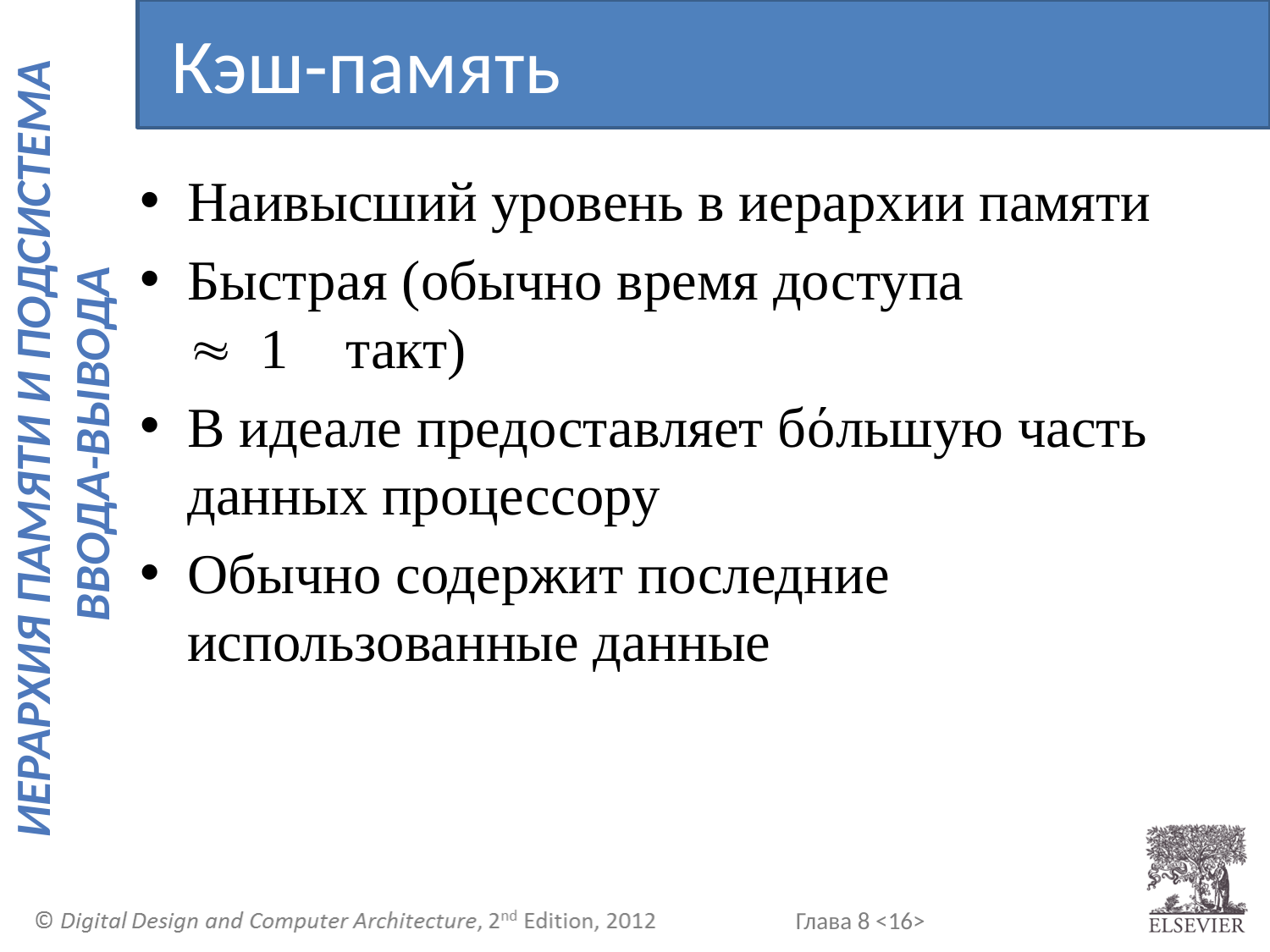

Кэш-память

Наивысший уровень в иерархии памяти
Быстрая (обычно время доступа ≈ 1  такт)
В идеале предоставляет бόльшую часть данных процессору
Обычно содержит последние использованные данные